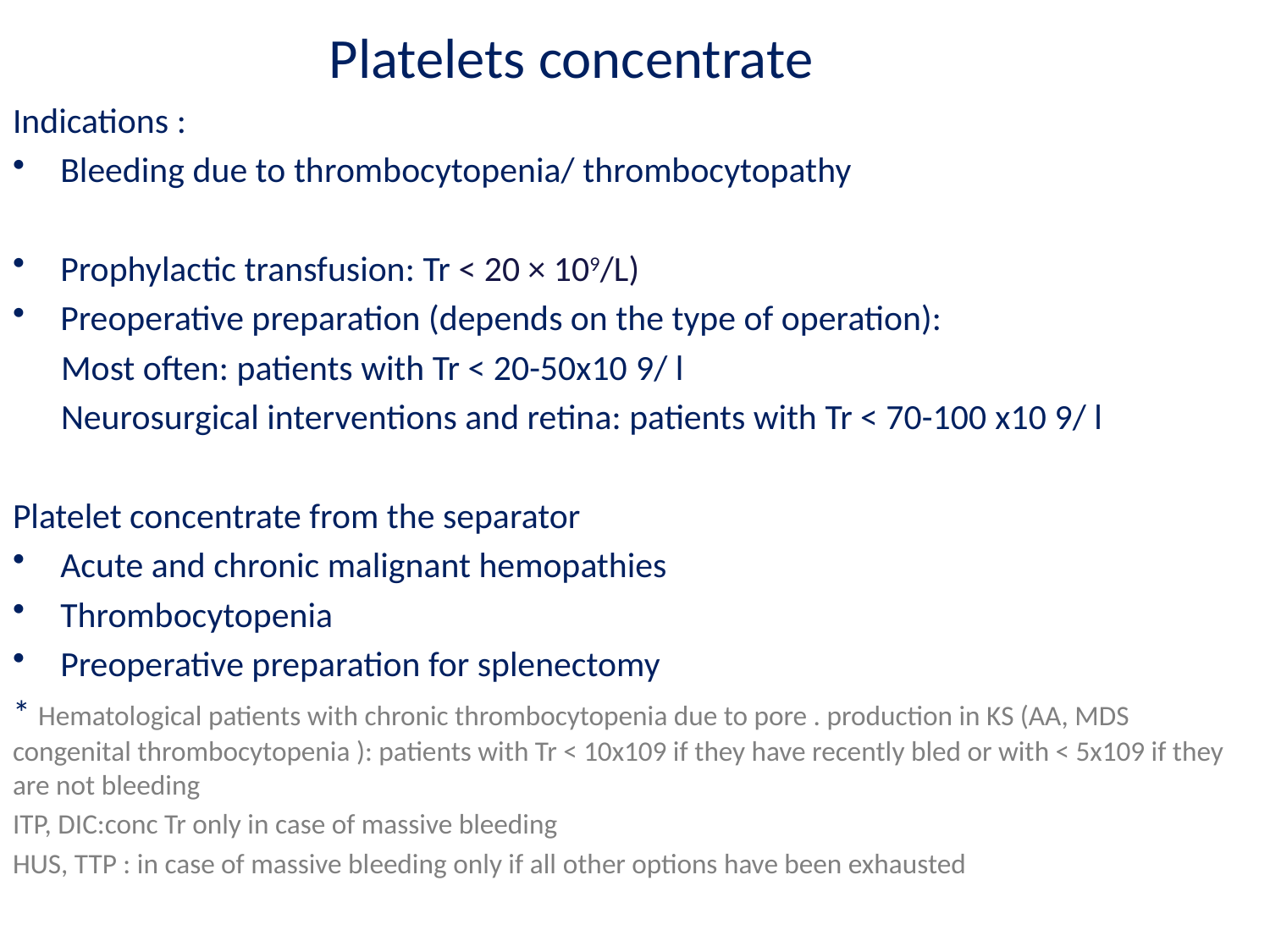

Platelets concentrate
Indications :
Bleeding due to thrombocytopenia/ thrombocytopathy

Prophylactic transfusion: Tr < 20 × 109/L)
Preoperative preparation (depends on the type of operation):
      Most often: patients with Tr < 20-50x10 9/ l
      Neurosurgical interventions and retina: patients with Tr < 70-100 x10 9/ l

Platelet concentrate from the separator
Acute and chronic malignant hemopathies
Thrombocytopenia
Preoperative preparation for splenectomy
* Hematological patients with chronic thrombocytopenia due to pore . production in KS (AA, MDS congenital thrombocytopenia ): patients with Tr < 10x109 if they have recently bled or with < 5x109 if they are not bleeding
ITP, DIC:conc Tr only in case of massive bleeding
HUS, TTP : in case of massive bleeding only if all other options have been exhausted